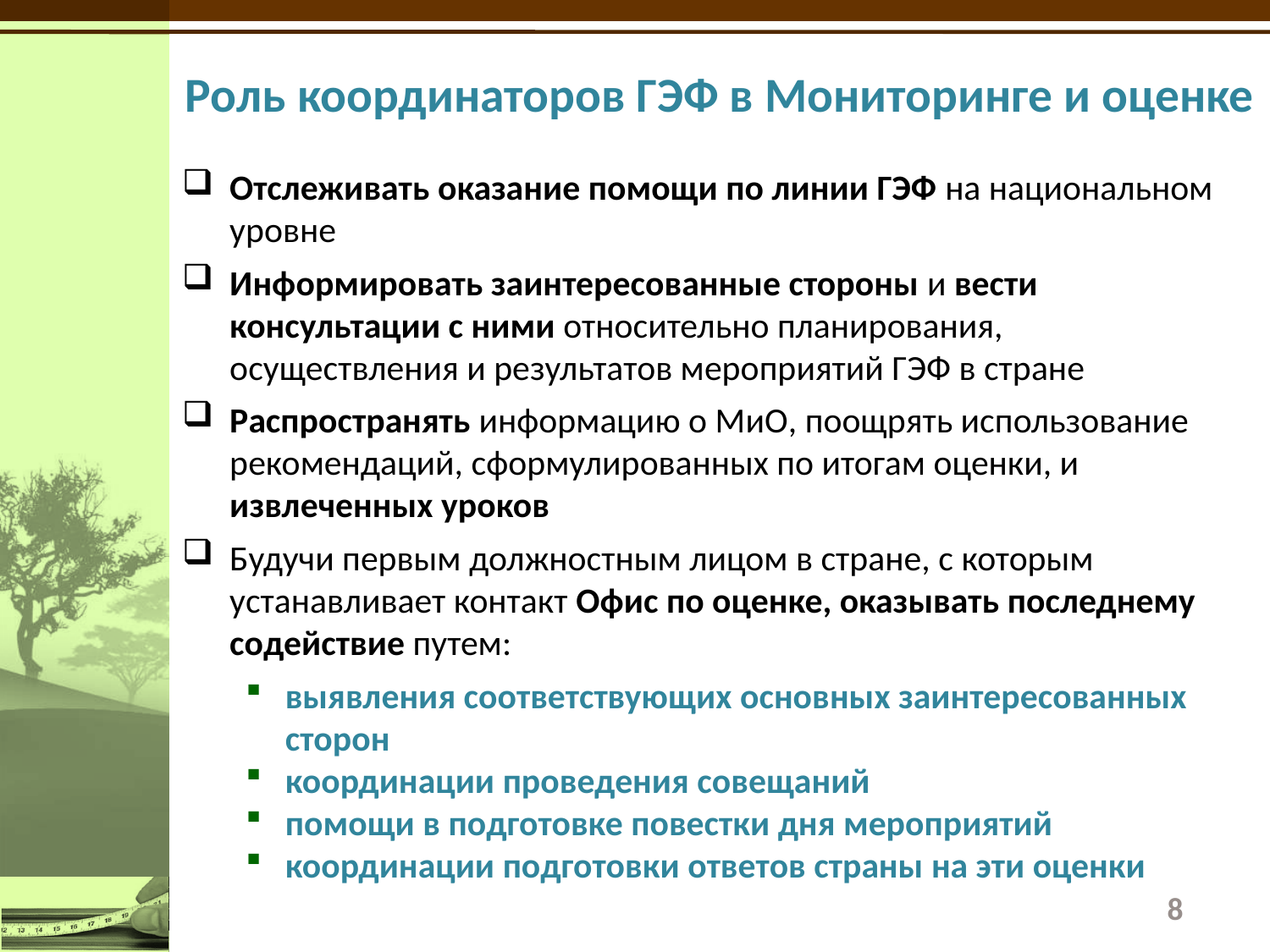

# Роль координаторов ГЭФ в Мониторинге и оценке
Отслеживать оказание помощи по линии ГЭФ на национальном уровне
Информировать заинтересованные стороны и вести консультации с ними относительно планирования, осуществления и результатов мероприятий ГЭФ в стране
Распространять информацию о МиО, поощрять использование рекомендаций, сформулированных по итогам оценки, и извлеченных уроков
Будучи первым должностным лицом в стране, с которым устанавливает контакт Офис по оценке, оказывать последнему содействие путем:
выявления соответствующих основных заинтересованных сторон
координации проведения совещаний
помощи в подготовке повестки дня мероприятий
координации подготовки ответов страны на эти оценки
8